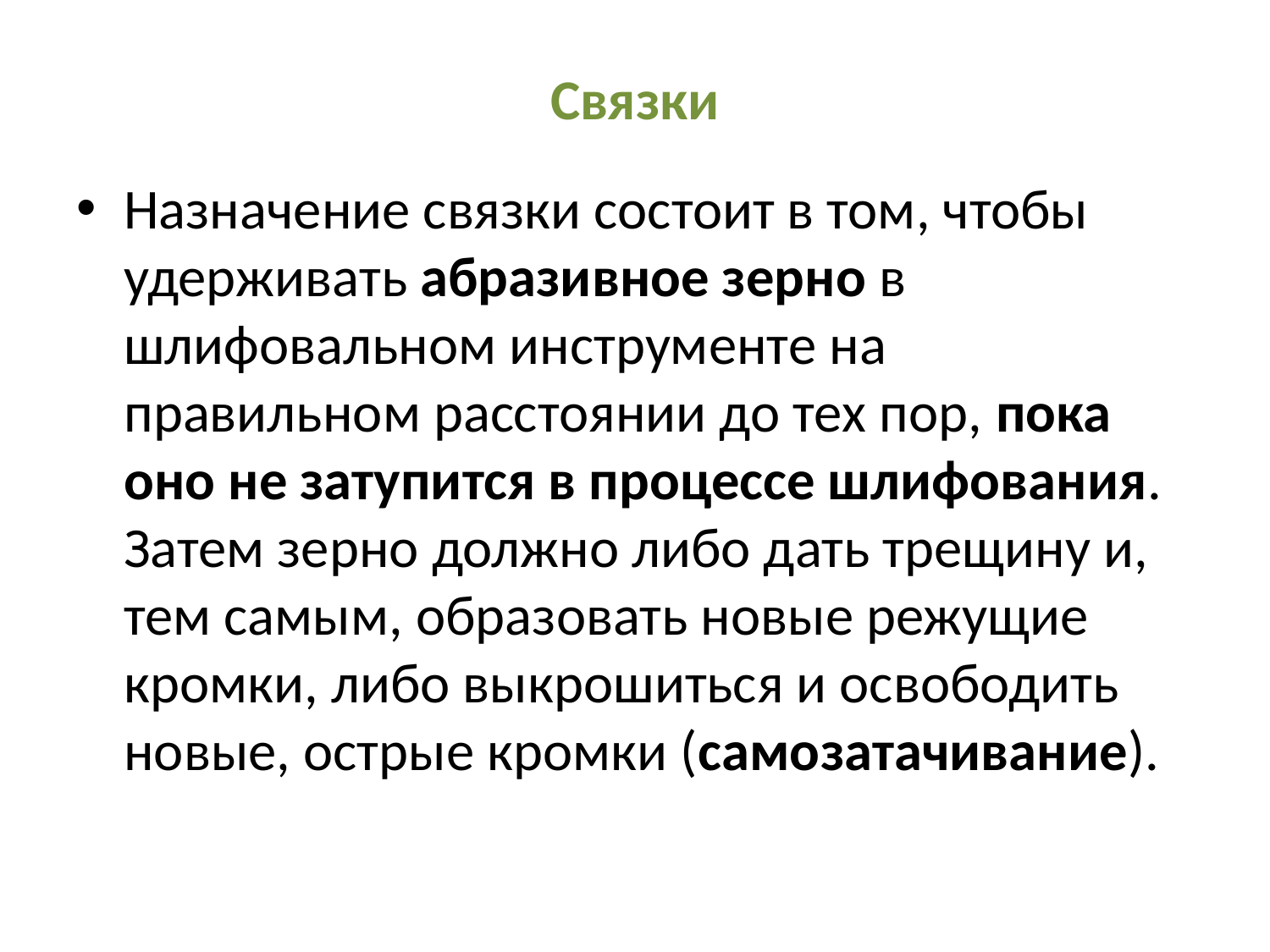

# Связки
Назначение связки состоит в том, чтобы удерживать абразивное зерно в шлифовальном инструменте на правильном расстоянии до тех пор, пока оно не затупится в процессе шлифования. Затем зерно должно либо дать трещину и, тем самым, образовать новые режущие кромки, либо выкрошиться и освободить новые, острые кромки (самозатачивание).